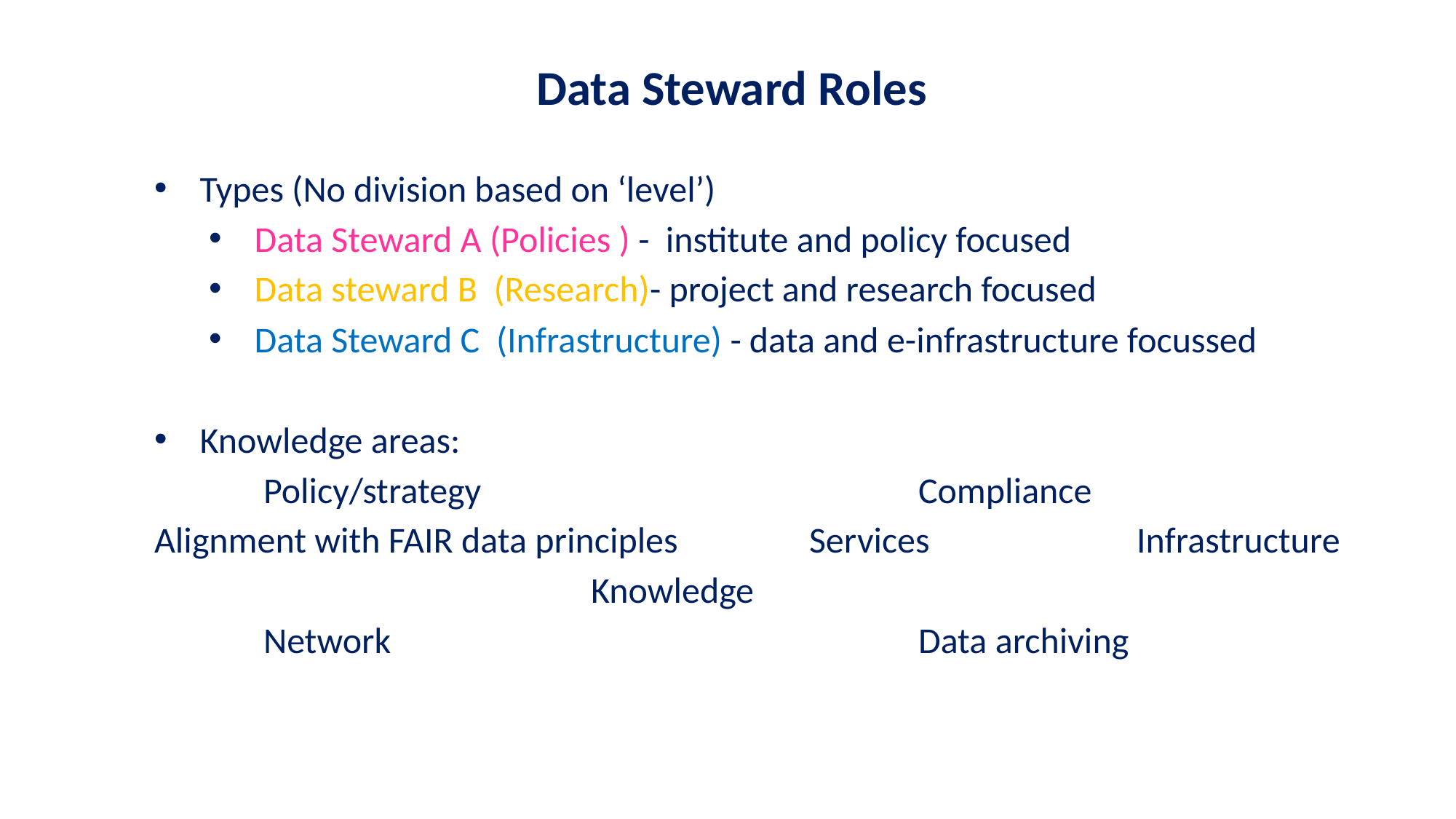

Data Steward Roles
Types (No division based on ‘level’)
Data Steward A (Policies ) -  institute and policy focused
Data steward B  (Research)- project and research focused
Data Steward C  (Infrastructure) - data and e-infrastructure focussed

Knowledge areas:
	Policy/strategy 				Compliance		Alignment with FAIR data principles		Services		Infrastructure					Knowledge
	Network					Data archiving